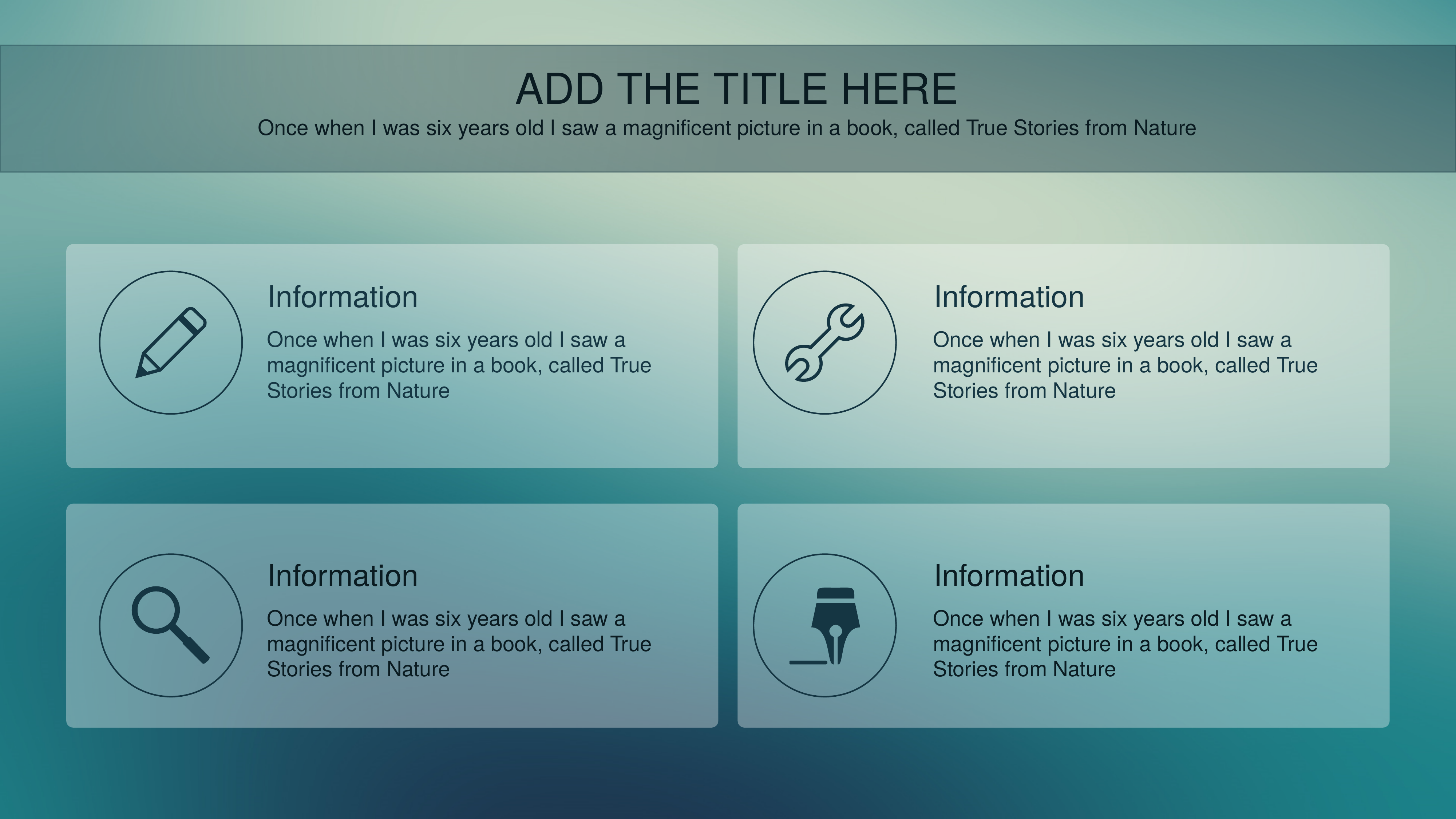

ADD THE TITLE HERE
Once when I was six years old I saw a magnificent picture in a book, called True Stories from Nature

Information
Once when I was six years old I saw a magnificent picture in a book, called True Stories from Nature

Information

Once when I was six years old I saw a magnificent picture in a book, called True Stories from Nature

Information

Once when I was six years old I saw a magnificent picture in a book, called True Stories from Nature

Information

Once when I was six years old I saw a magnificent picture in a book, called True Stories from Nature